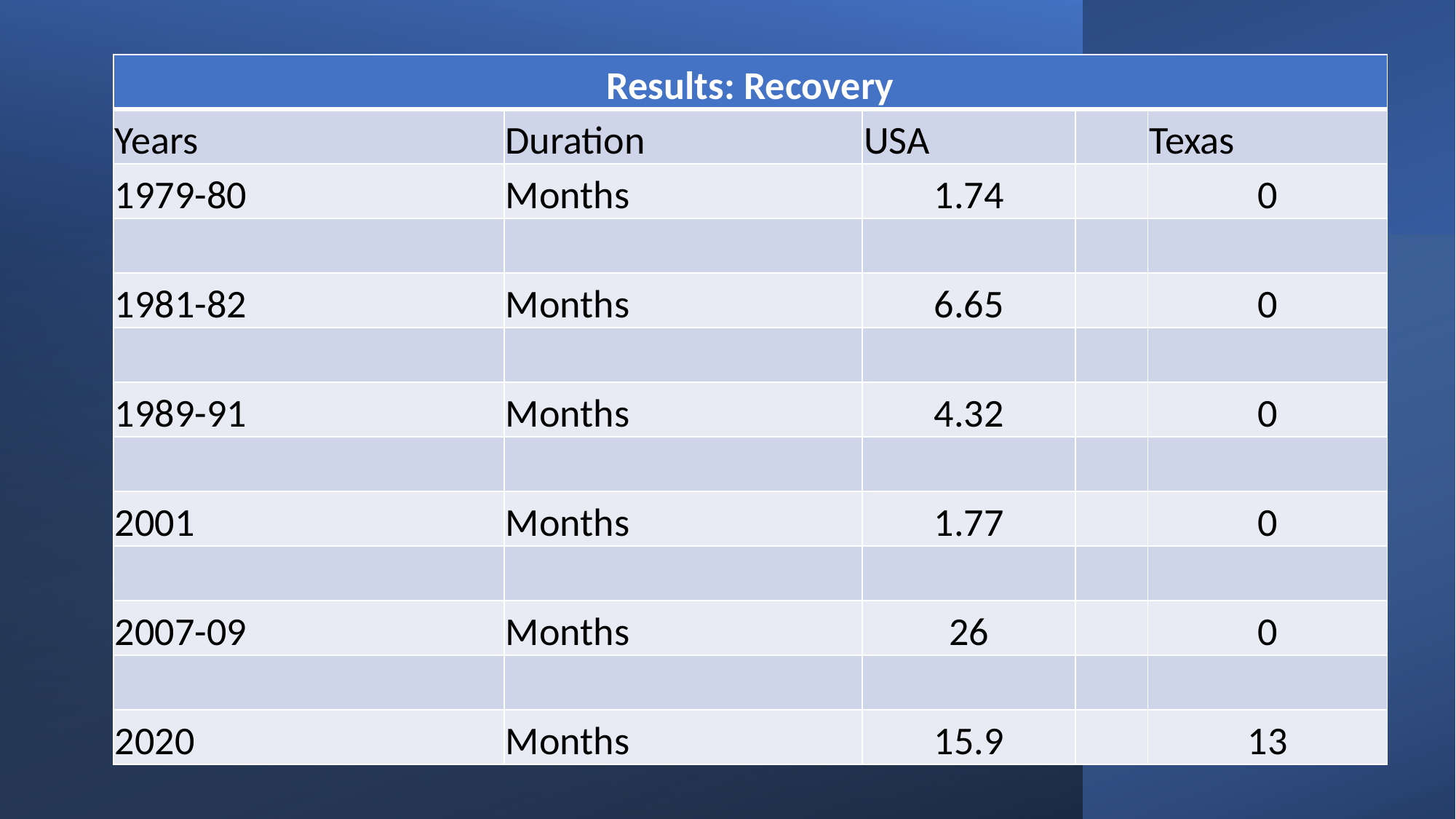

| Results: Recovery |  |  |  |  |
| --- | --- | --- | --- | --- |
| Years | Duration | USA |  | Texas |
| 1979-80 | Months | 1.74 |  | 0 |
|  |  |  |  |  |
| 1981-82 | Months | 6.65 |  | 0 |
|  |  |  |  |  |
| 1989-91 | Months | 4.32 |  | 0 |
|  |  |  |  |  |
| 2001 | Months | 1.77 |  | 0 |
|  |  |  |  |  |
| 2007-09 | Months | 26 |  | 0 |
|  |  |  |  |  |
| 2020 | Months | 15.9 |  | 13 |